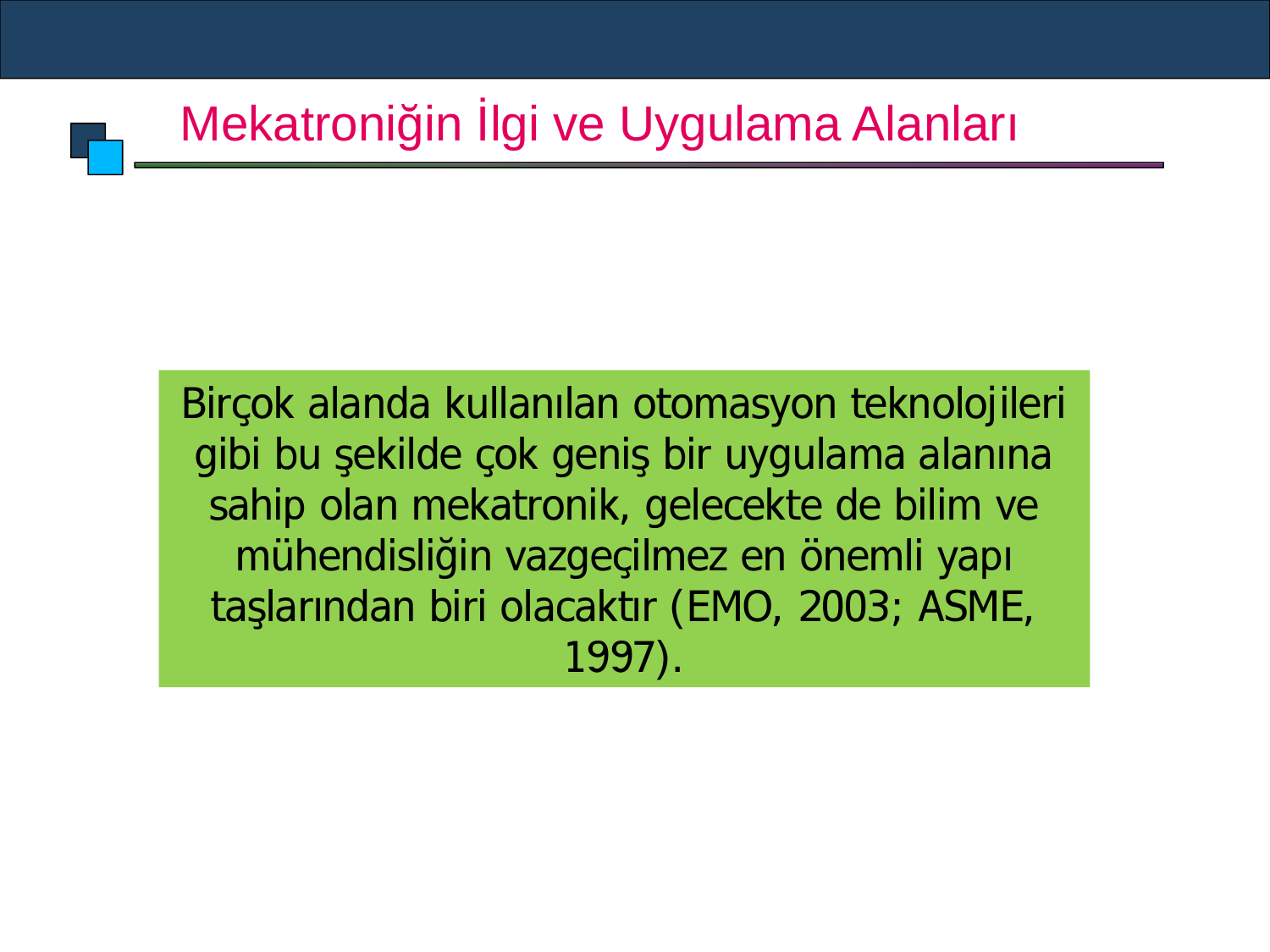

# Mekatroniğin İlgi ve Uygulama Alanları

Birçok alanda kullanılan otomasyon teknolojileri gibi bu şekilde çok geniş bir uygulama alanına sahip olan mekatronik, gelecekte de bilim ve mühendisliğin vazgeçilmez en önemli yapı taşlarından biri olacaktır (EMO, 2003; ASME, 1997).